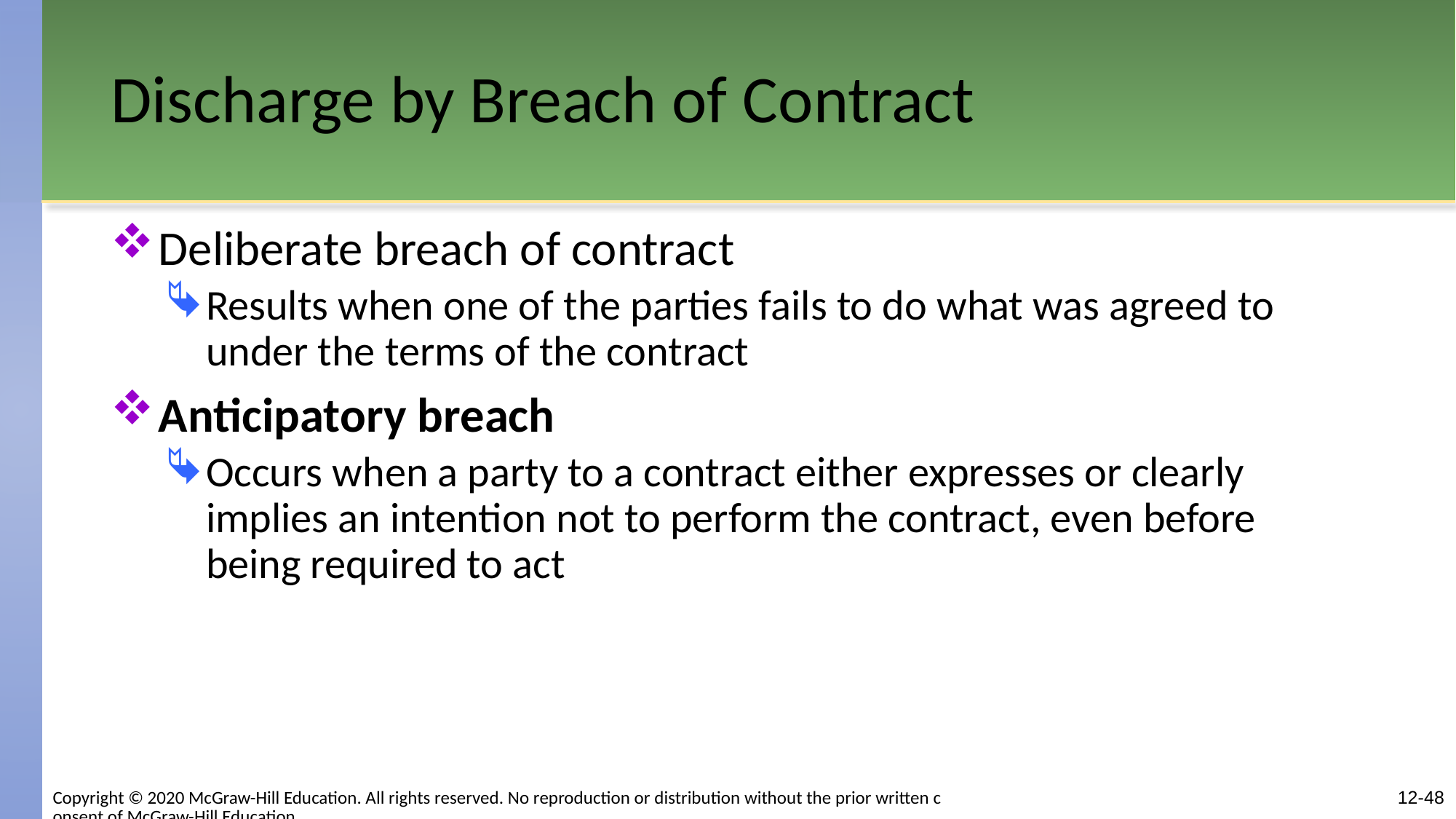

# Discharge by Breach of Contract
Deliberate breach of contract
Results when one of the parties fails to do what was agreed to under the terms of the contract
Anticipatory breach
Occurs when a party to a contract either expresses or clearly implies an intention not to perform the contract, even before being required to act
Copyright © 2020 McGraw-Hill Education. All rights reserved. No reproduction or distribution without the prior written consent of McGraw-Hill Education.
12-48